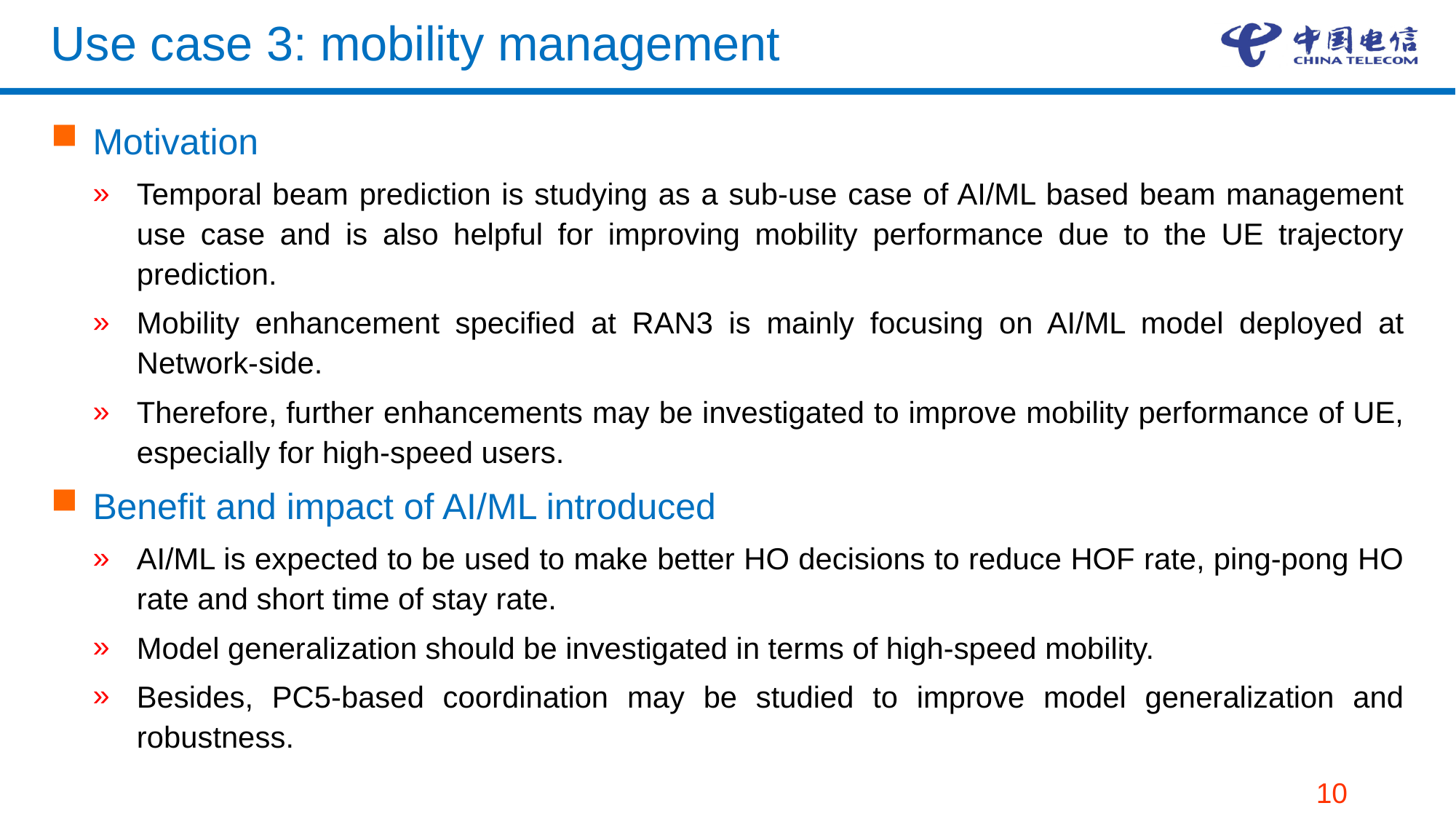

# Use case 3: mobility management
Motivation
Temporal beam prediction is studying as a sub-use case of AI/ML based beam management use case and is also helpful for improving mobility performance due to the UE trajectory prediction.
Mobility enhancement specified at RAN3 is mainly focusing on AI/ML model deployed at Network-side.
Therefore, further enhancements may be investigated to improve mobility performance of UE, especially for high-speed users.
Benefit and impact of AI/ML introduced
AI/ML is expected to be used to make better HO decisions to reduce HOF rate, ping-pong HO rate and short time of stay rate.
Model generalization should be investigated in terms of high-speed mobility.
Besides, PC5-based coordination may be studied to improve model generalization and robustness.
10